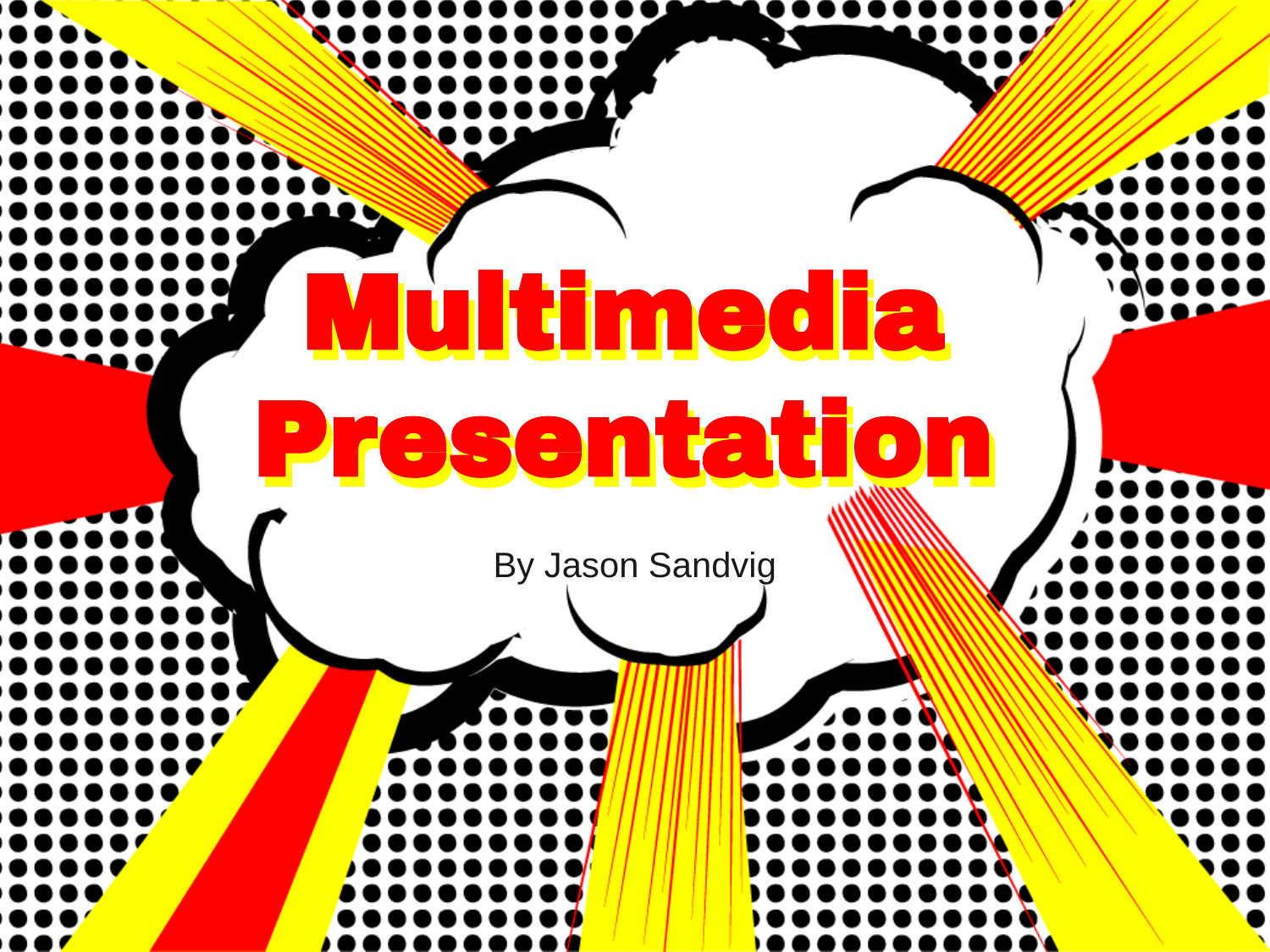

Multimedia
Presentation

Multimedia
Presentation

By Jason Sandvig